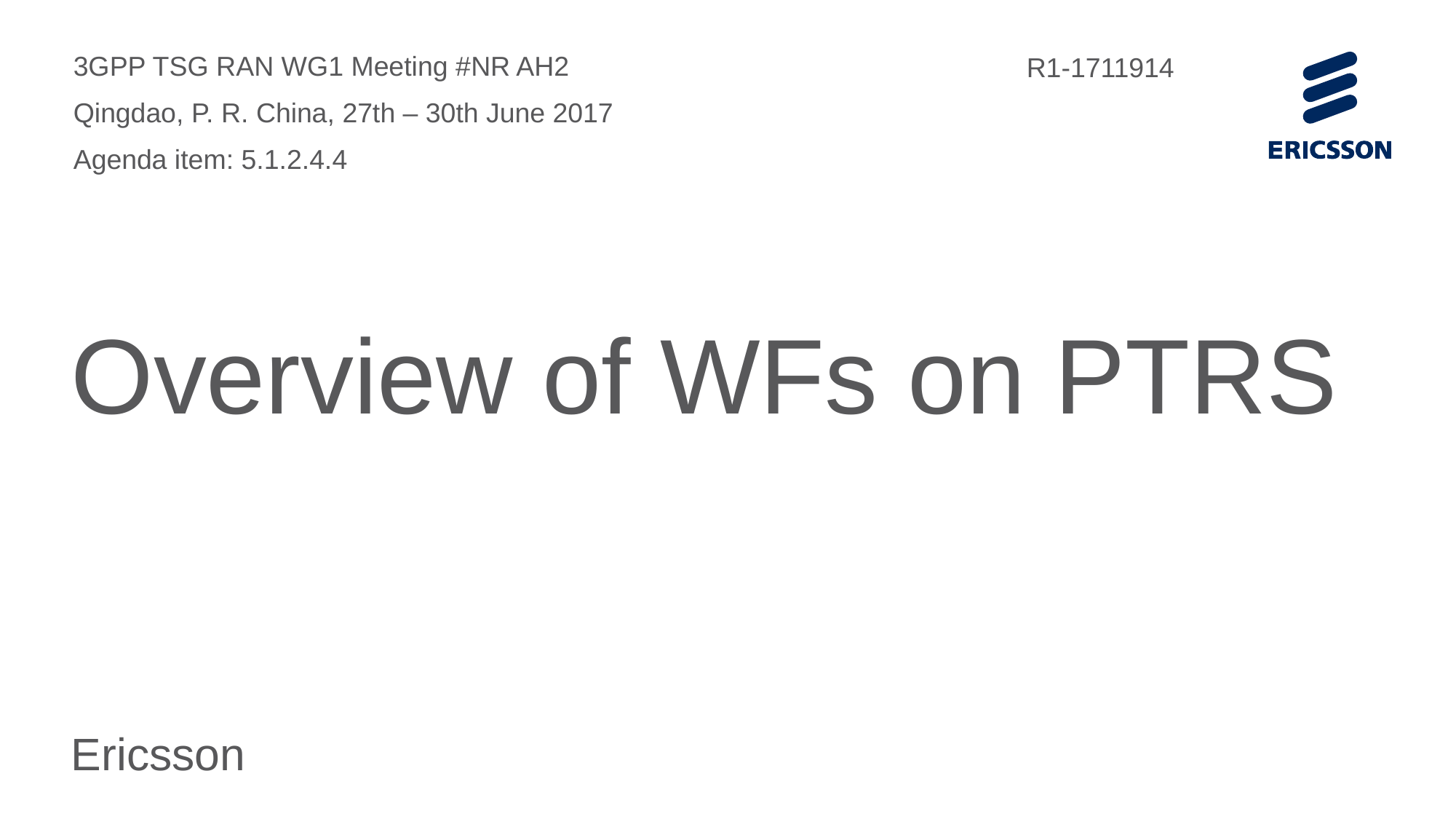

3GPP TSG RAN WG1 Meeting #NR AH2
Qingdao, P. R. China, 27th – 30th June 2017
Agenda item: 5.1.2.4.4
R1-1711914
# Overview of WFs on PTRS
Ericsson